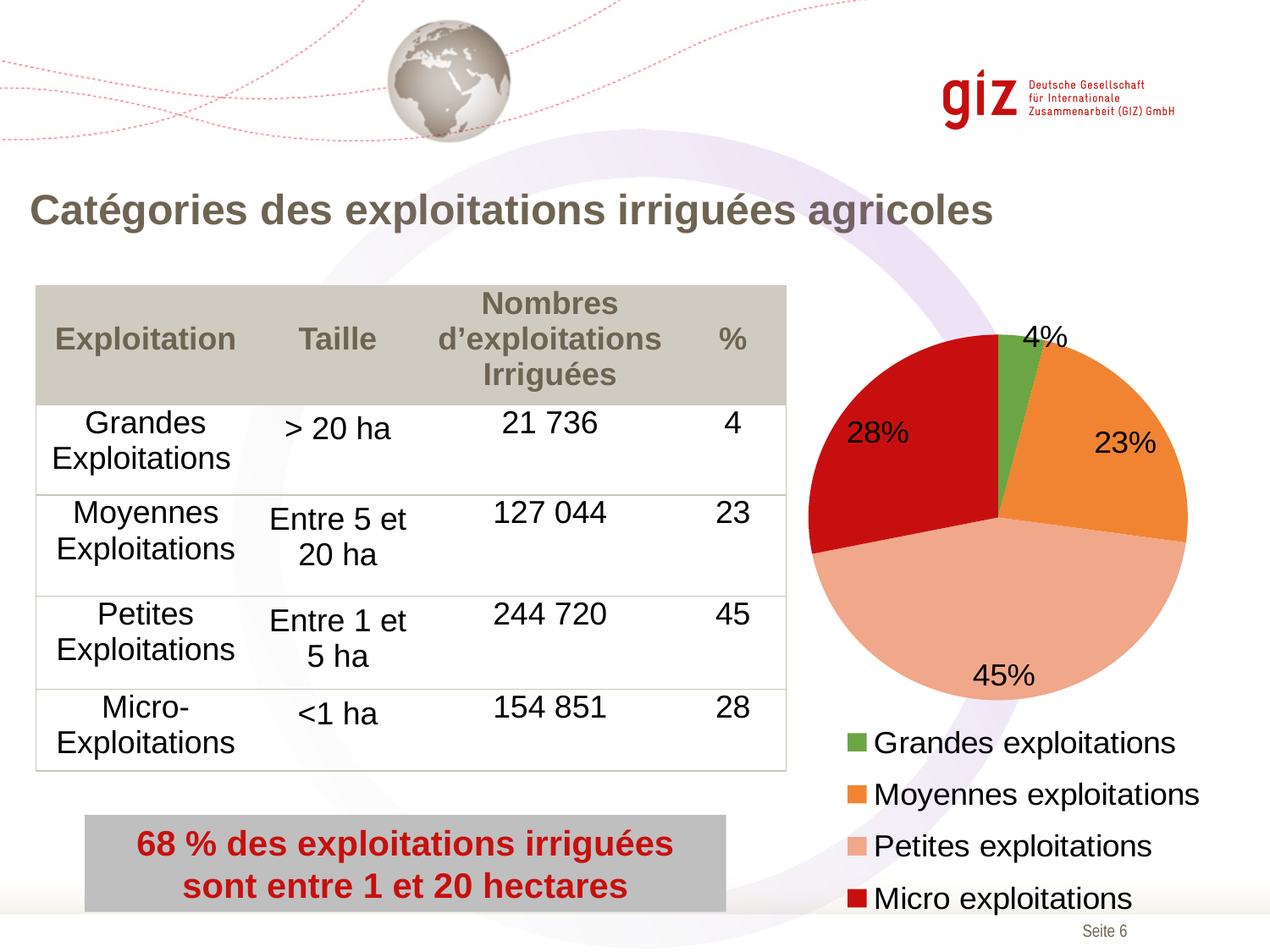

# Catégories des exploitations irriguées agricoles
| Exploitation | Taille | Nombres d’exploitations Irriguées | % |
| --- | --- | --- | --- |
| Grandes Exploitations | > 20 ha | 21 736 | 4 |
| Moyennes Exploitations | Entre 5 et 20 ha | 127 044 | 23 |
| Petites Exploitations | Entre 1 et 5 ha | 244 720 | 45 |
| Micro-Exploitations | <1 ha | 154 851 | 28 |

### Chart

| Category | Sales |
|---|---|
| Grandes exploitations | 4.0 |
| Moyennes exploitations | 23.2 |
| Petites exploitations | 44.6 |
| Micro exploitations | 28.2 |
68 % des exploitations irriguées sont entre 1 et 20 hectares